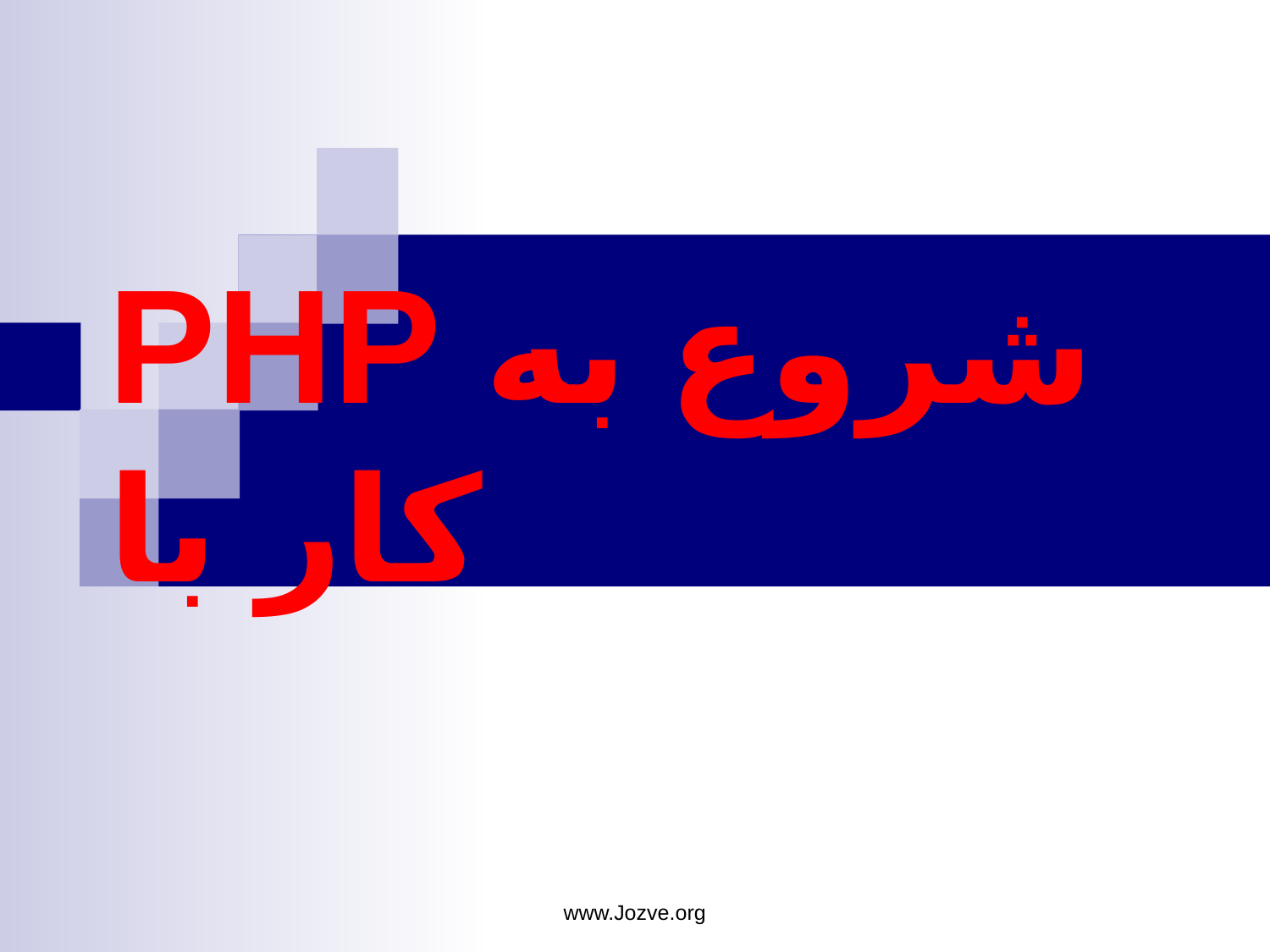

# PHP شروع به کار با
www.Jozve.org